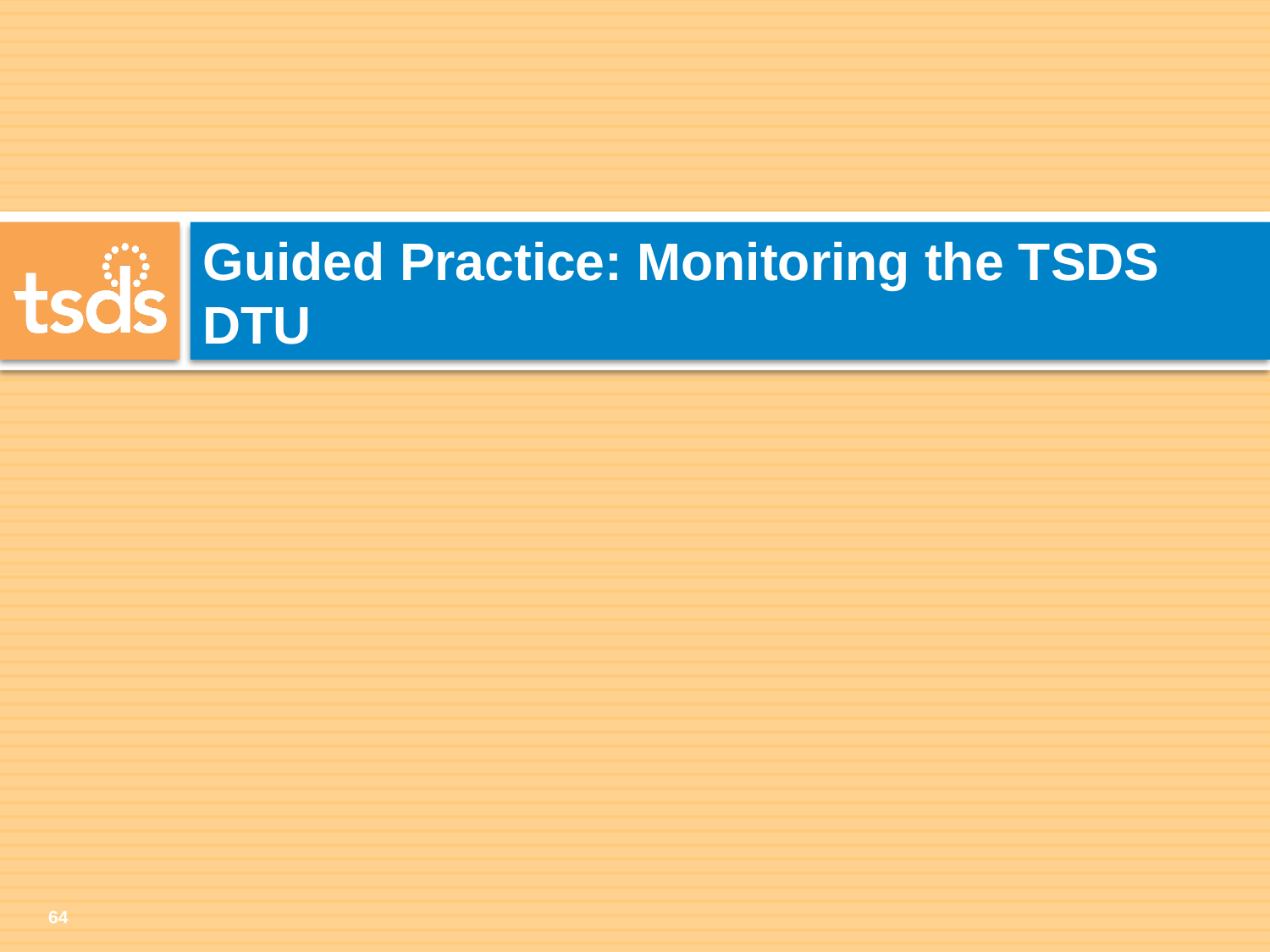

# Guided Practice: Monitoring the TSDS DTU
64